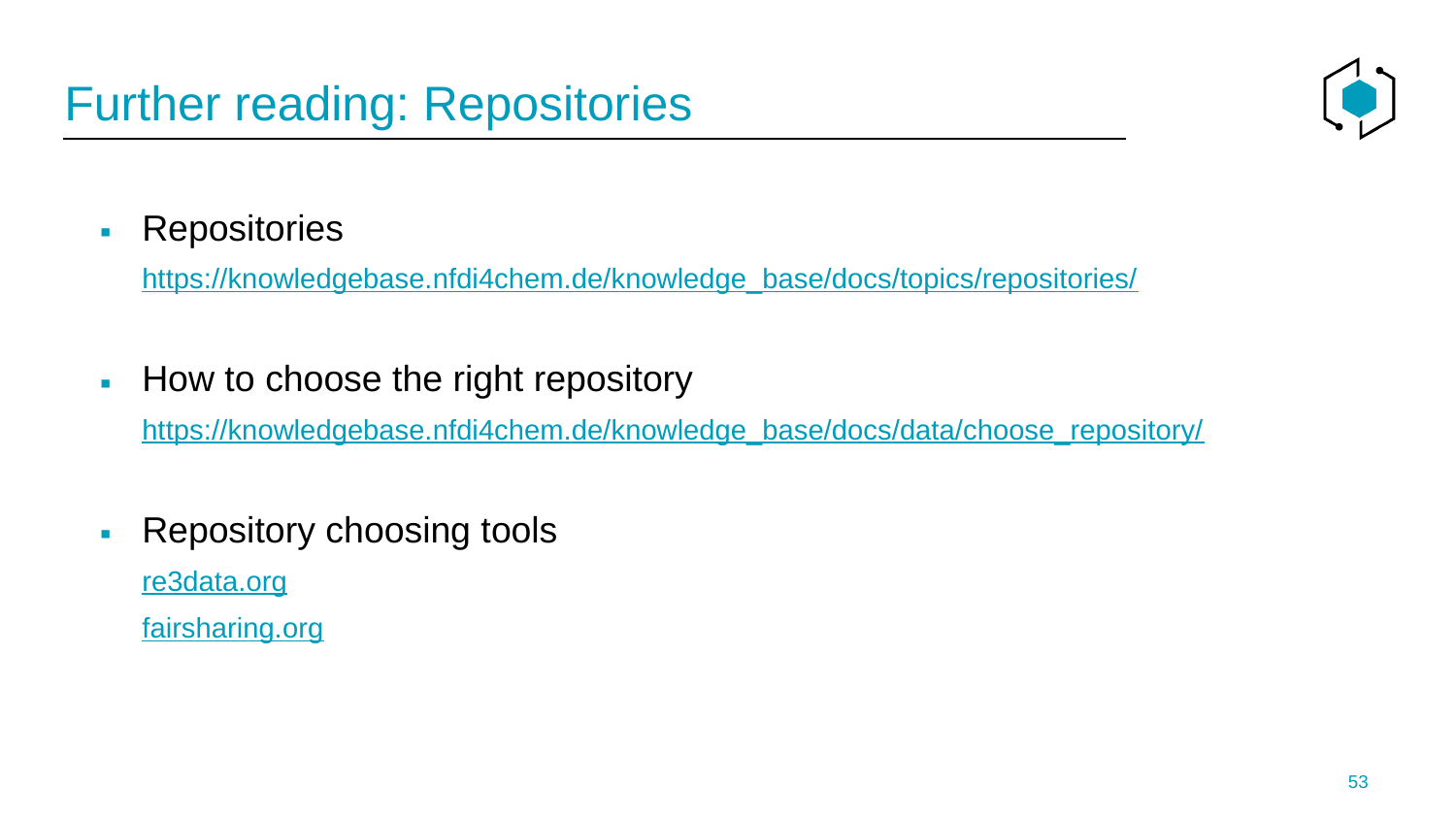

# Further reading: Repositories
Repositories
https://knowledgebase.nfdi4chem.de/knowledge_base/docs/topics/repositories/

How to choose the right repository
https://knowledgebase.nfdi4chem.de/knowledge_base/docs/data/choose_repository/

Repository choosing tools
re3data.org
fairsharing.org

53